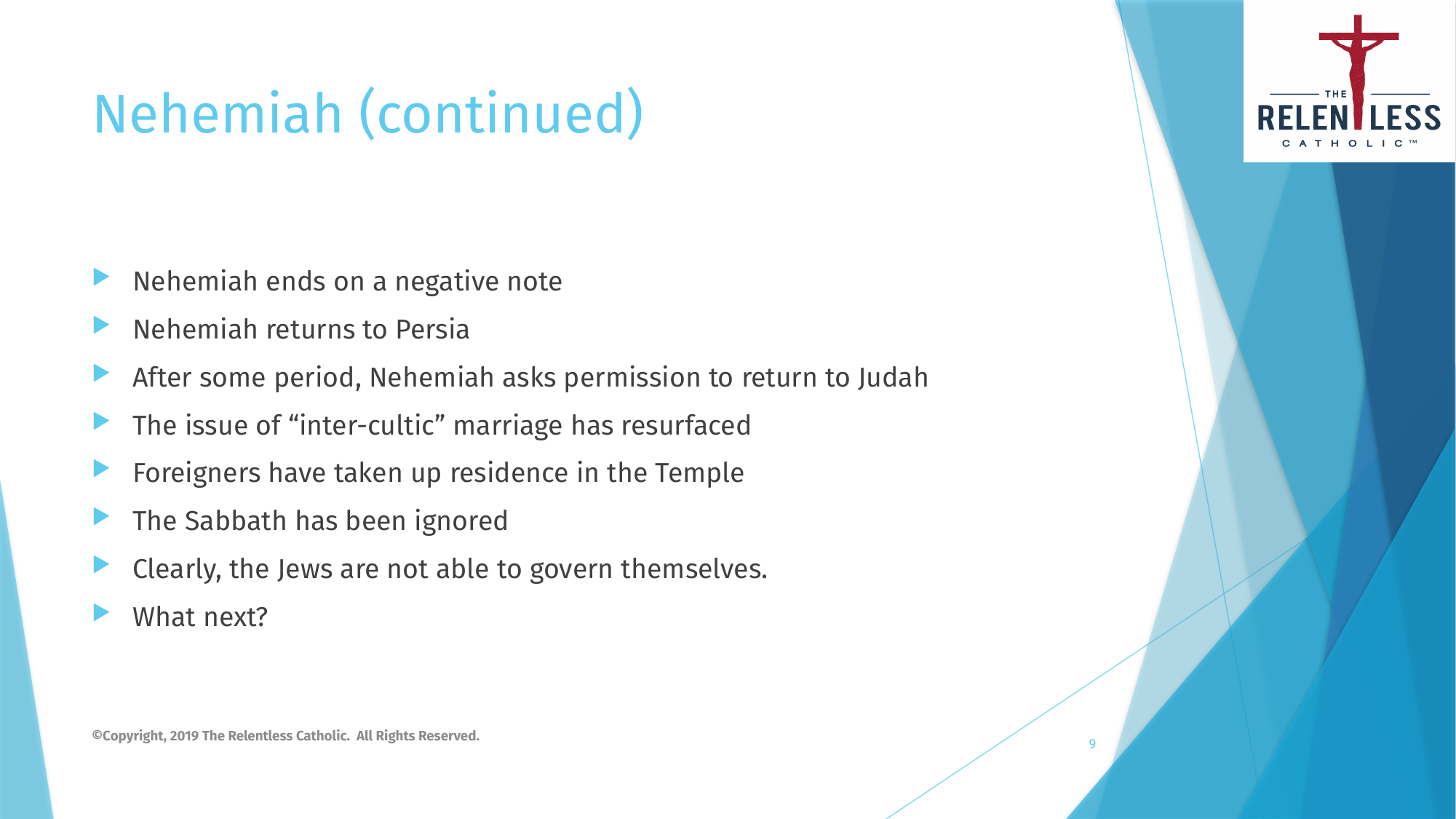

# Nehemiah (continued)
Nehemiah ends on a negative note
Nehemiah returns to Persia
After some period, Nehemiah asks permission to return to Judah
The issue of “inter-cultic” marriage has resurfaced
Foreigners have taken up residence in the Temple
The Sabbath has been ignored
Clearly, the Jews are not able to govern themselves.
What next?
©Copyright, 2019 The Relentless Catholic.  All Rights Reserved.

9